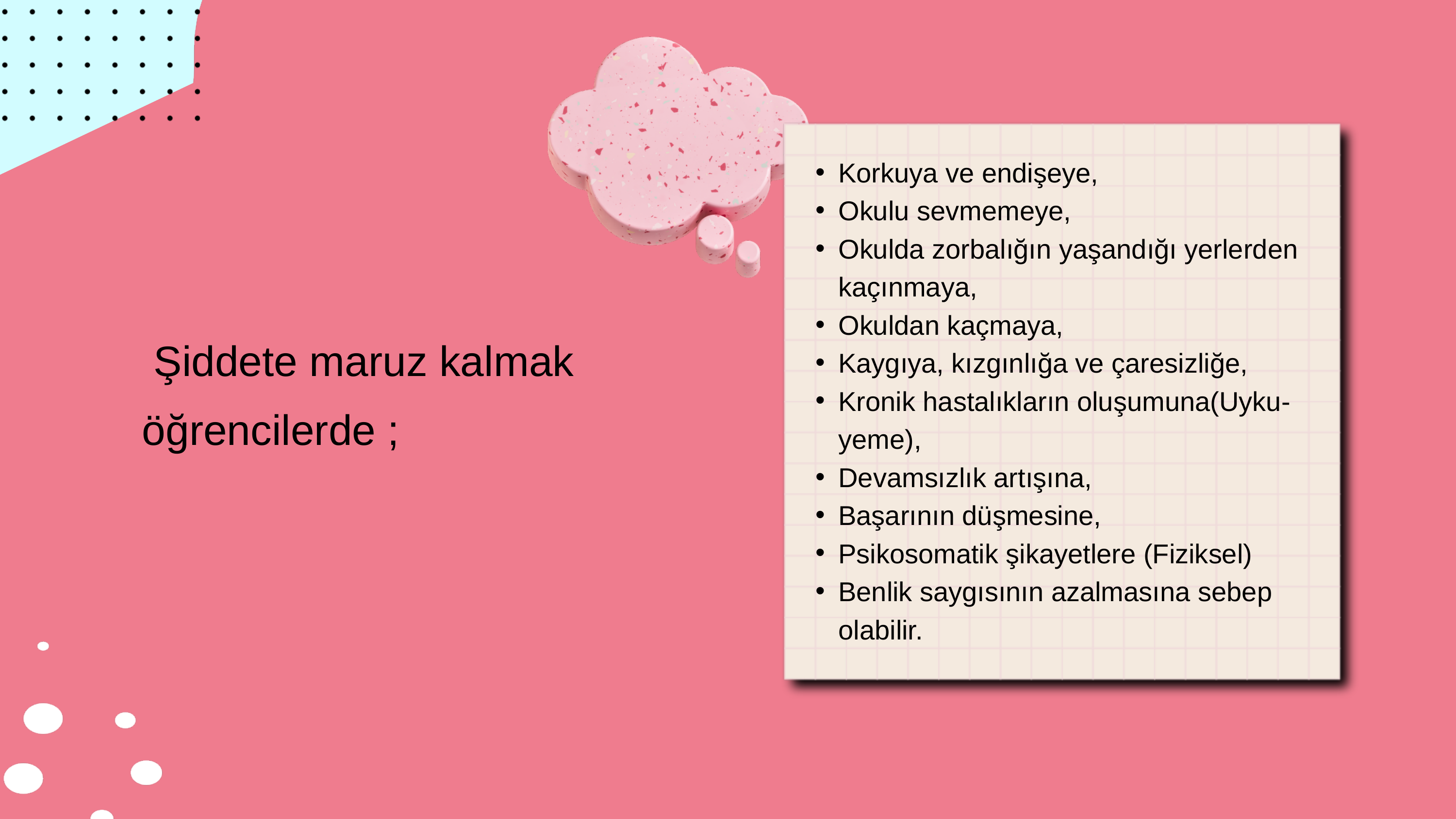

Korkuya ve endişeye,
Okulu sevmemeye,
Okulda zorbalığın yaşandığı yerlerden kaçınmaya,
Okuldan kaçmaya,
Kaygıya, kızgınlığa ve çaresizliğe,
Kronik hastalıkların oluşumuna(Uyku-yeme),
Devamsızlık artışına,
Başarının düşmesine,
Psikosomatik şikayetlere (Fiziksel)
Benlik saygısının azalmasına sebep olabilir.

 Şiddete maruz kalmak öğrencilerde ;